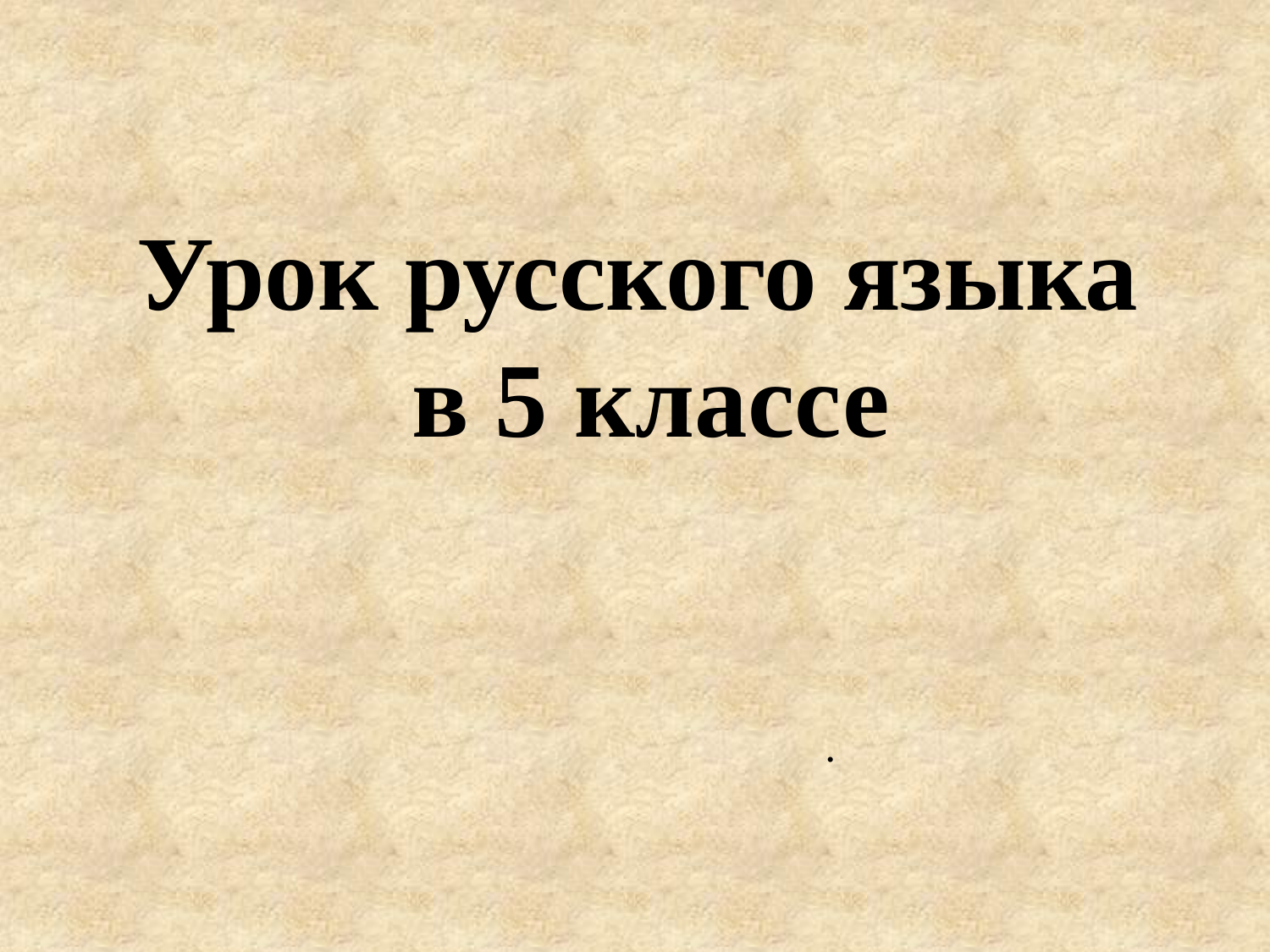

Урок русского языка
в 5 классе
.